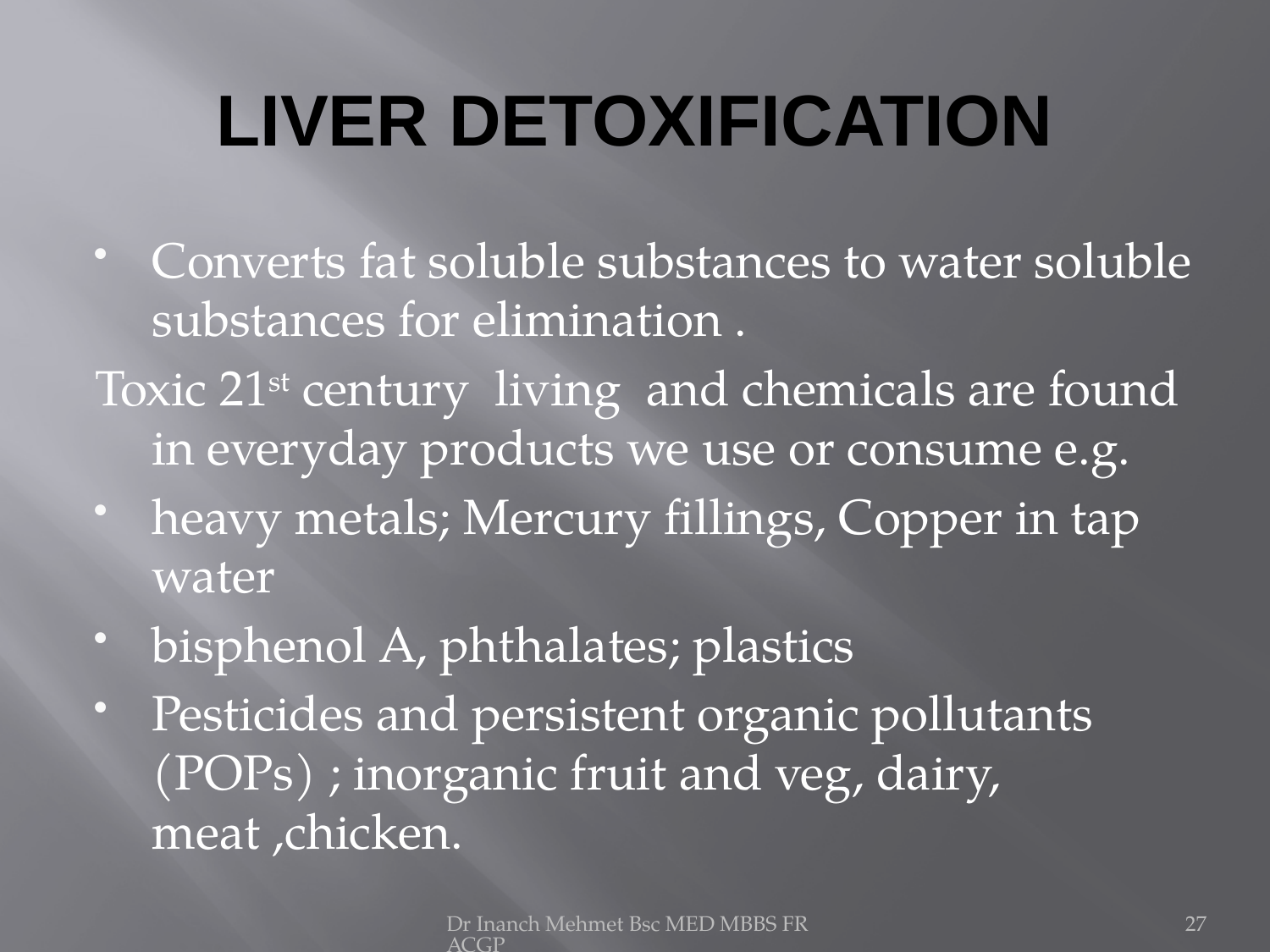

# LIVER DETOXIFICATION
Converts fat soluble substances to water soluble substances for elimination .
Toxic 21st century  living  and chemicals are found in everyday products we use or consume e.g.
heavy metals; Mercury fillings, Copper in tap water
bisphenol A, phthalates; plastics
Pesticides and persistent organic pollutants (POPs) ; inorganic fruit and veg, dairy, meat ,chicken.

Dr Inanch Mehmet Bsc MED MBBS FRACGP
27